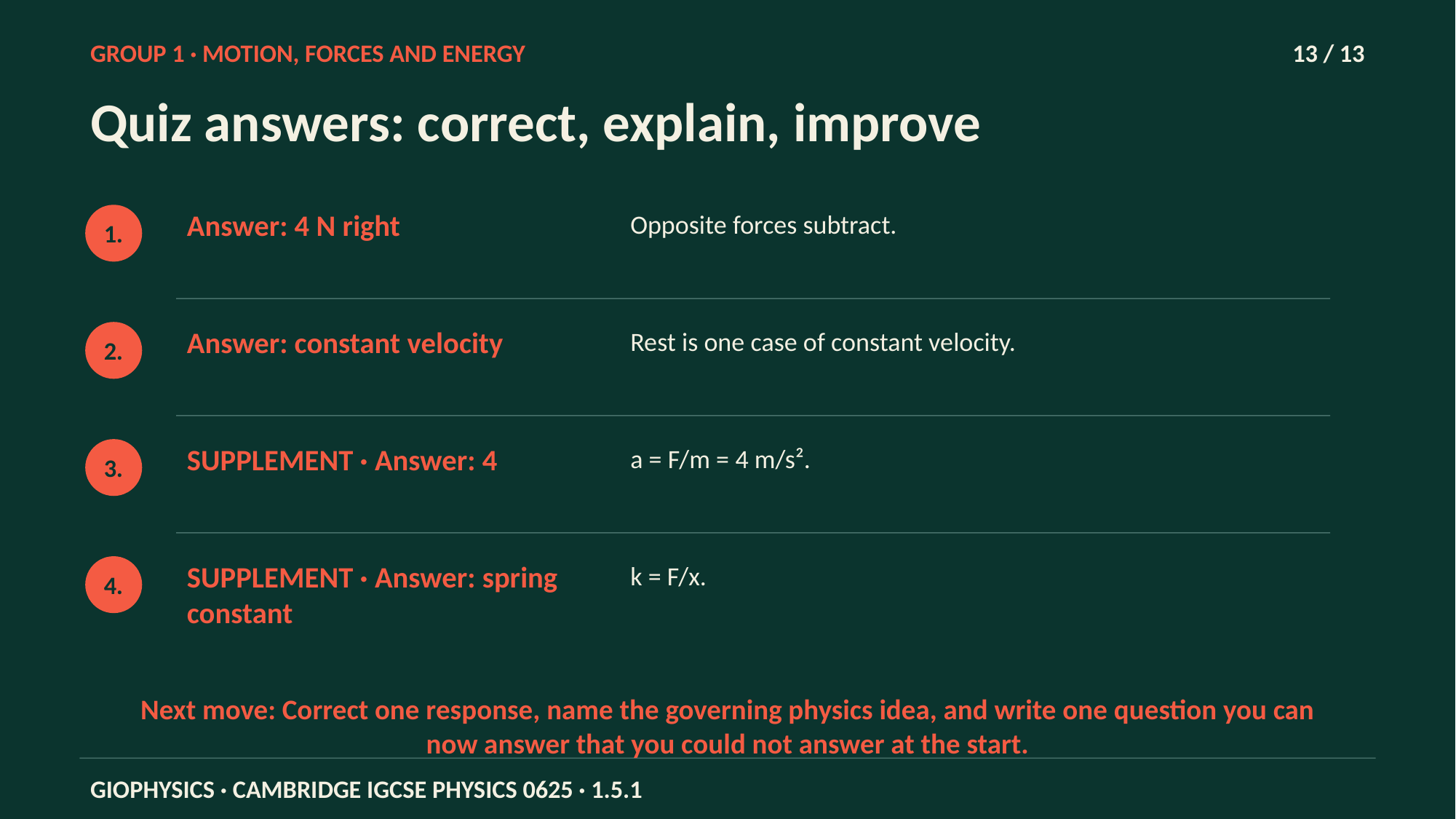

GROUP 1 · MOTION, FORCES AND ENERGY
13 / 13
Quiz answers: correct, explain, improve
Answer: 4 N right
Opposite forces subtract.

1.

Answer: constant velocity
Rest is one case of constant velocity.

2.

SUPPLEMENT · Answer: 4
a = F/m = 4 m/s².

3.

SUPPLEMENT · Answer: spring constant
k = F/x.

4.
Next move: Correct one response, name the governing physics idea, and write one question you can now answer that you could not answer at the start.

GIOPHYSICS · CAMBRIDGE IGCSE PHYSICS 0625 · 1.5.1